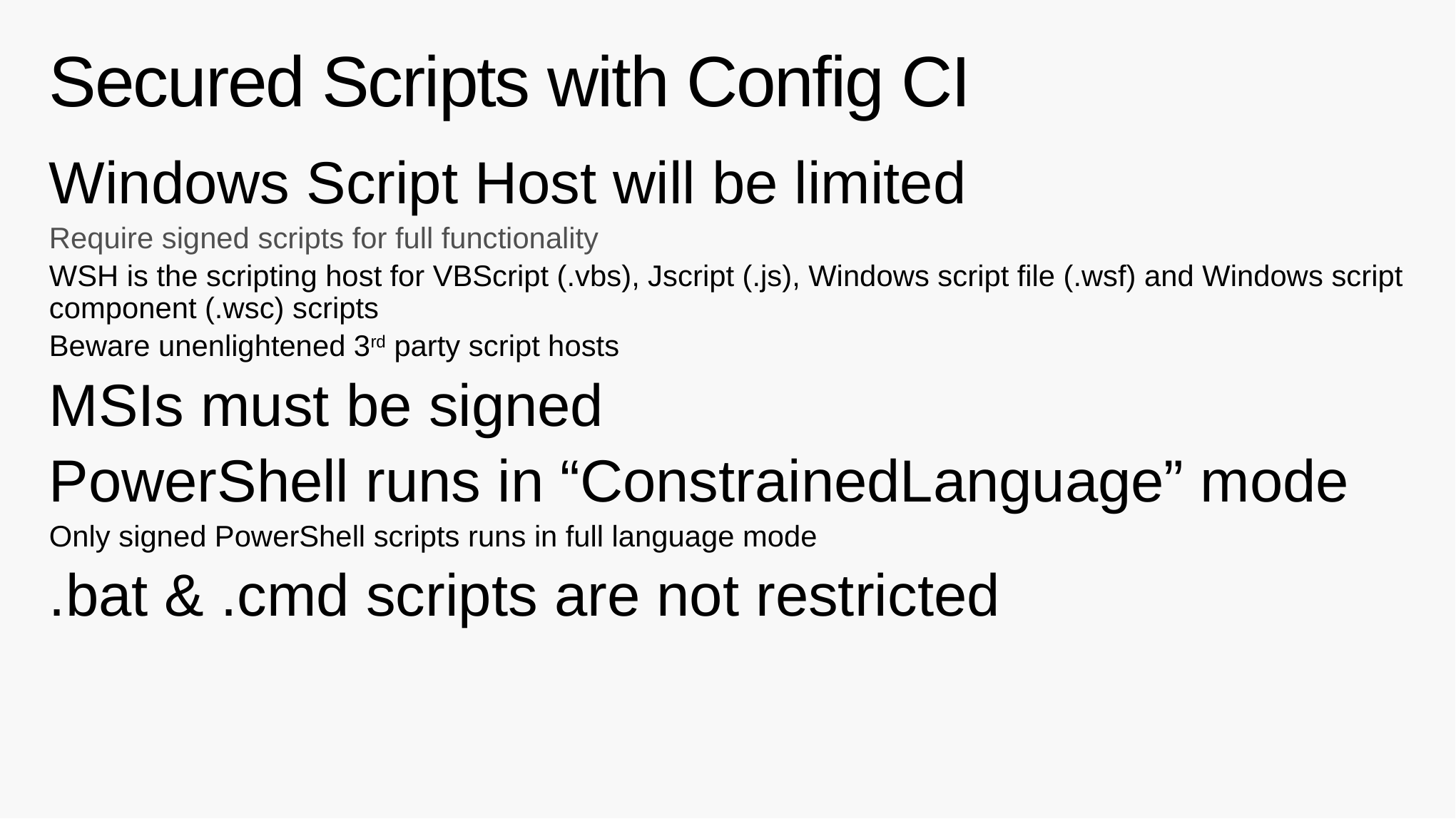

# Secured Scripts with Config CI
Windows Script Host will be limited
Require signed scripts for full functionality
WSH is the scripting host for VBScript (.vbs), Jscript (.js), Windows script file (.wsf) and Windows script component (.wsc) scripts
Beware unenlightened 3rd party script hosts
MSIs must be signed
PowerShell runs in “ConstrainedLanguage” mode
Only signed PowerShell scripts runs in full language mode
.bat & .cmd scripts are not restricted